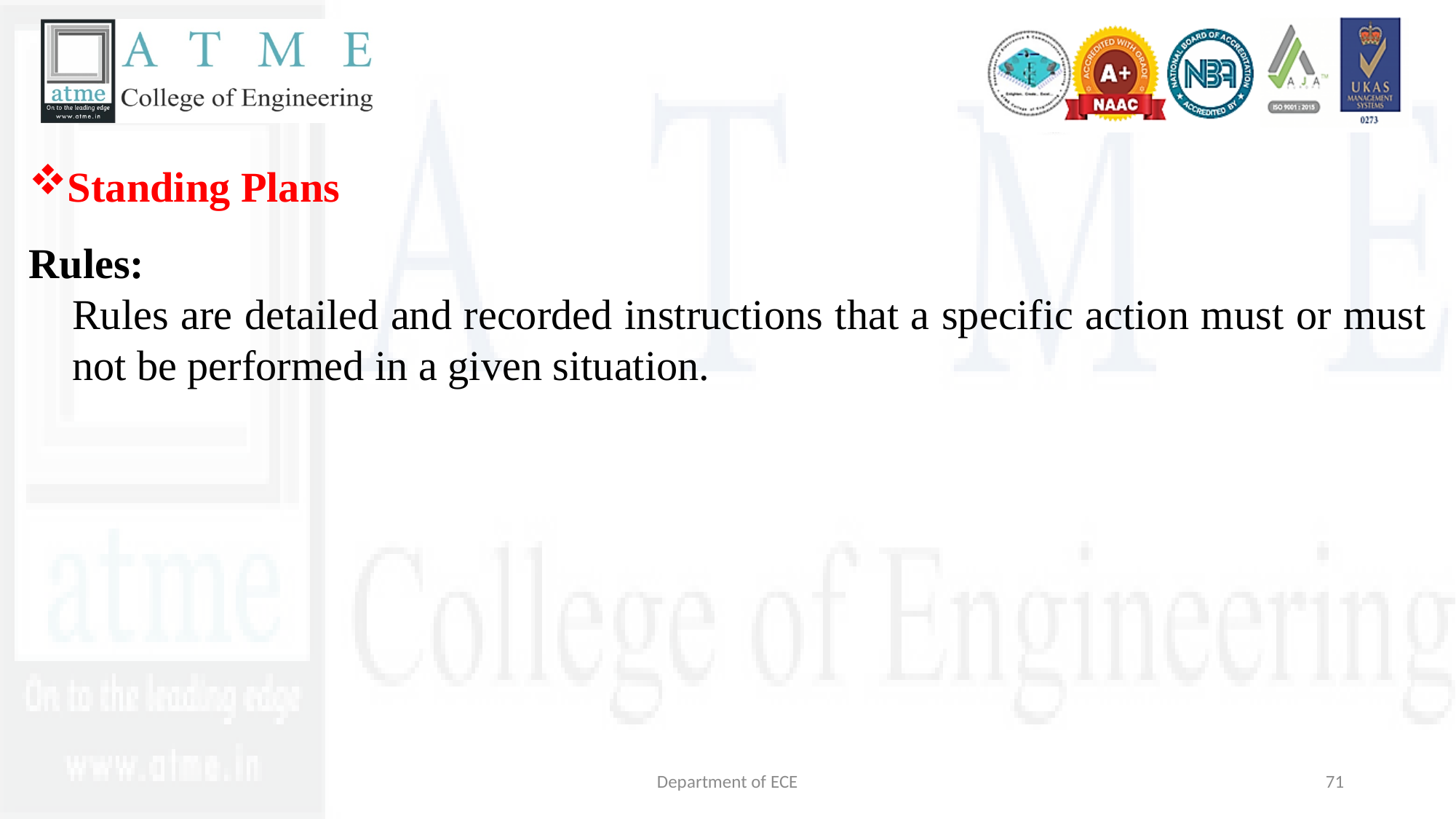

Standing Plans
Rules:
Rules are detailed and recorded instructions that a specific action must or must not be performed in a given situation.
Department of ECE
71